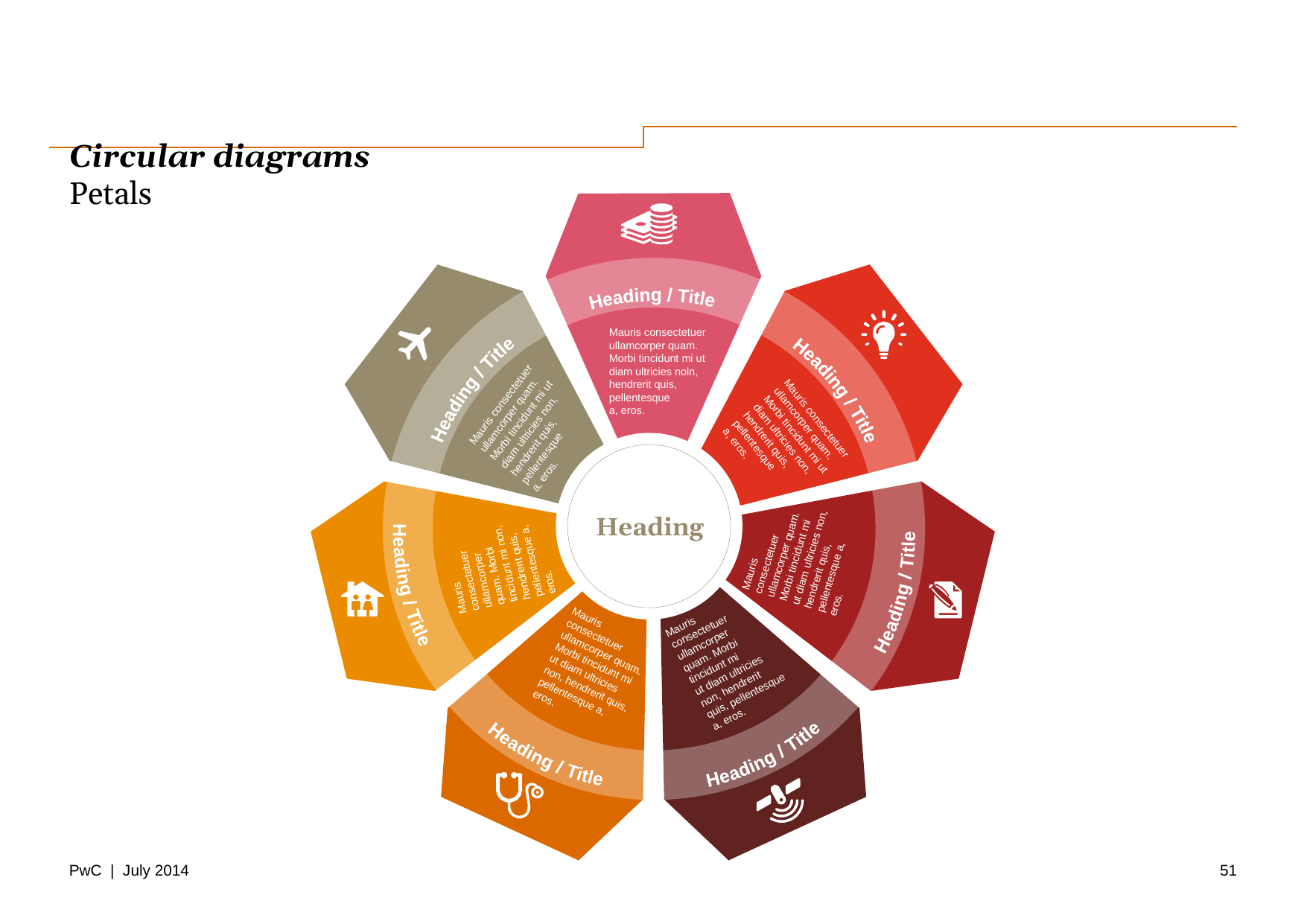

# Circular diagrams Petals

Heading / Title

Mauris consectetuer ullamcorper quam. Morbi tincidunt mi ut diam ultricies noln, hendrerit quis, pellentesque
a, eros.

Heading / Title
Heading / Title
Mauris consectetuer ullamcorper quam. Morbi tincidunt mi ut diam ultricies non, hendrerit quis, pellentesque
a, eros.
Mauris consectetuer ullamcorper quam. Morbi tincidunt mi ut diam ultricies non, hendrerit quis, pellentesque
a, eros.
Mauris
consectetuer
ullamcorper quam. Morbi tincidunt mi
ut diam ultricies non, hendrerit quis, pellentesque a, eros.
Mauris
consectetuer
ullamcorper quam. Morbi tincidunt mi non, hendrerit quis, pellentesque a, eros.
Heading
Heading / Title
Heading / Title

Mauris
consectetuer
ullamcorper quam. Morbi tincidunt mi
ut diam ultricies non, hendrerit quis, pellentesque a, eros.
Mauris
consectetuer
ullamcorper quam. Morbi tincidunt mi
ut diam ultricies non, hendrerit quis, pellentesque a, eros.
Heading / Title
Heading / Title

51